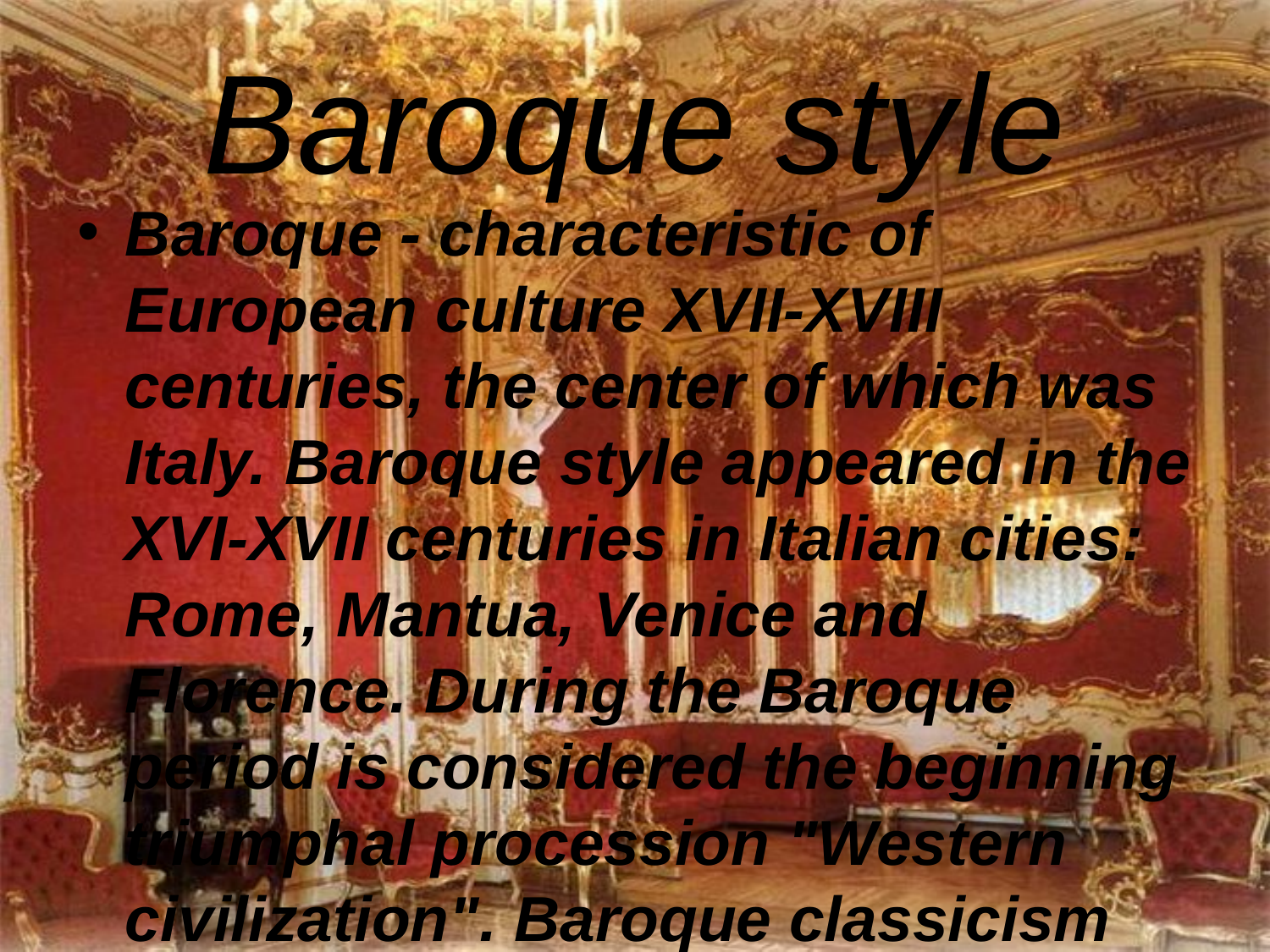

# Baroque style
Baroque - characteristic of European culture XVII-XVIII centuries, the center of which was Italy. Baroque style appeared in the XVI-XVII centuries in Italian cities: Rome, Mantua, Venice and Florence. During the Baroque period is considered the beginning triumphal procession "Western civilization". Baroque classicism and rationalism opposed.